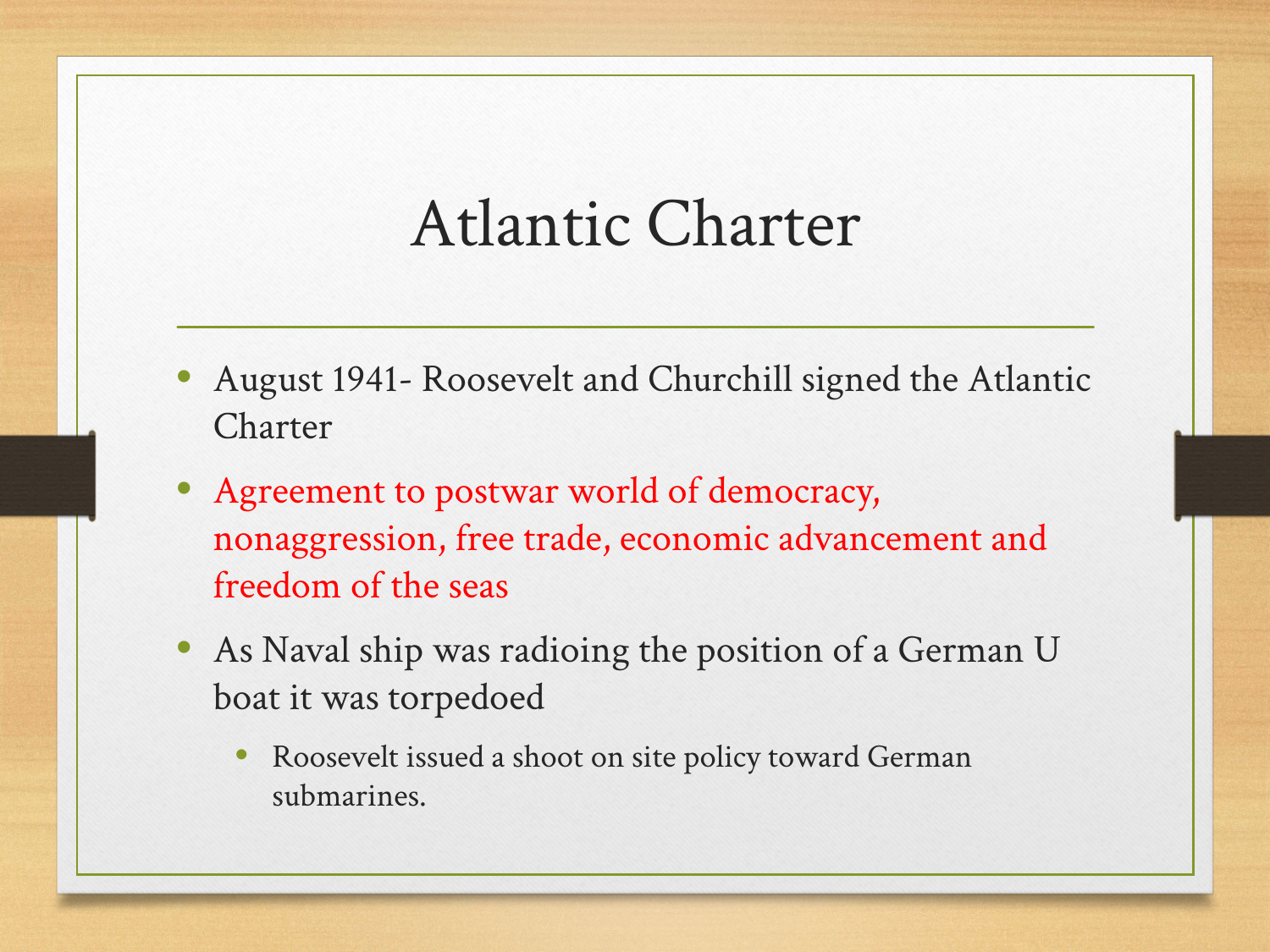

# Atlantic Charter
August 1941- Roosevelt and Churchill signed the Atlantic Charter
Agreement to postwar world of democracy, nonaggression, free trade, economic advancement and freedom of the seas
As Naval ship was radioing the position of a German U boat it was torpedoed
Roosevelt issued a shoot on site policy toward German submarines.